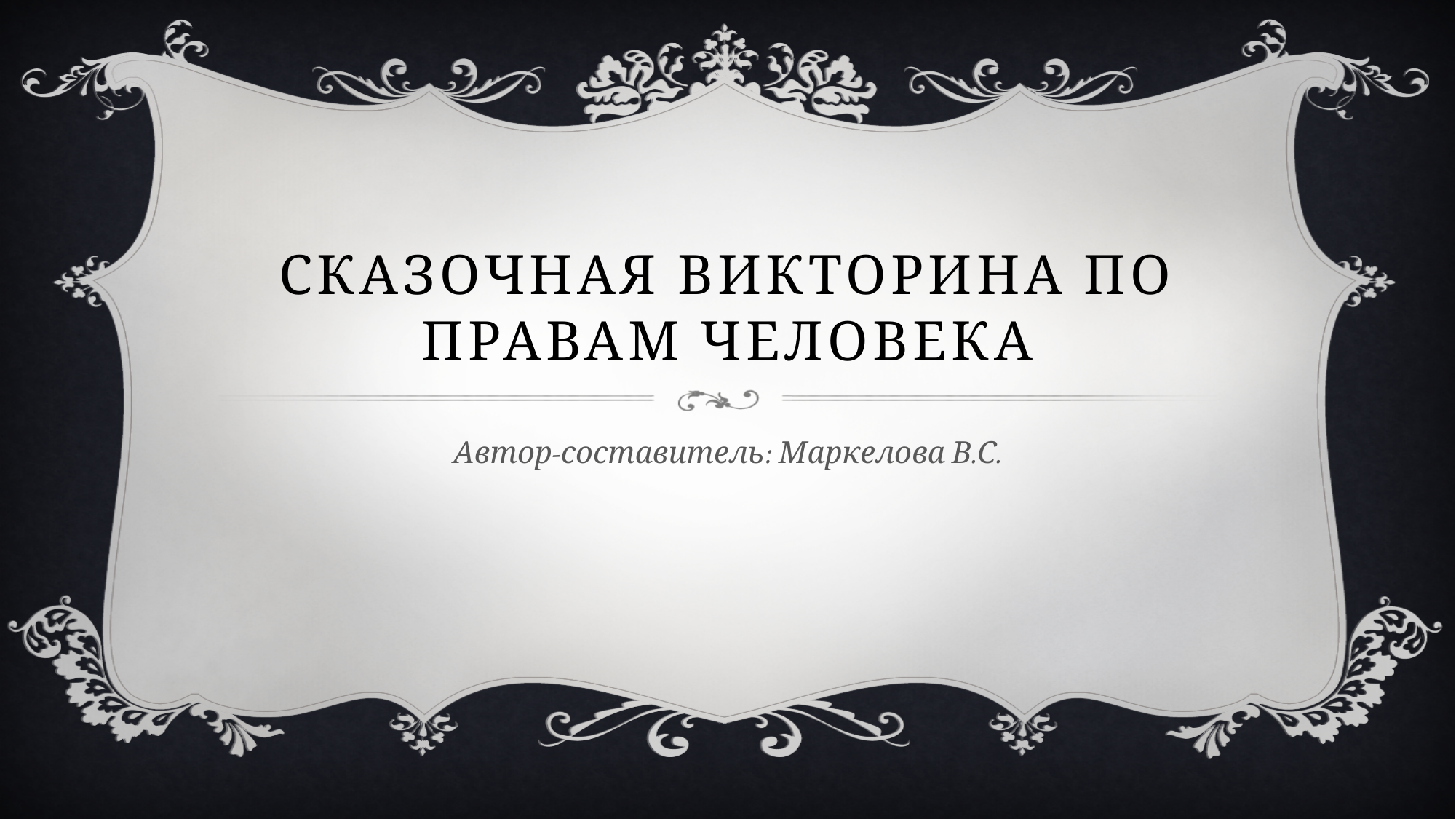

# Сказочная викторина по правам человека
Автор-составитель: Маркелова В.С.